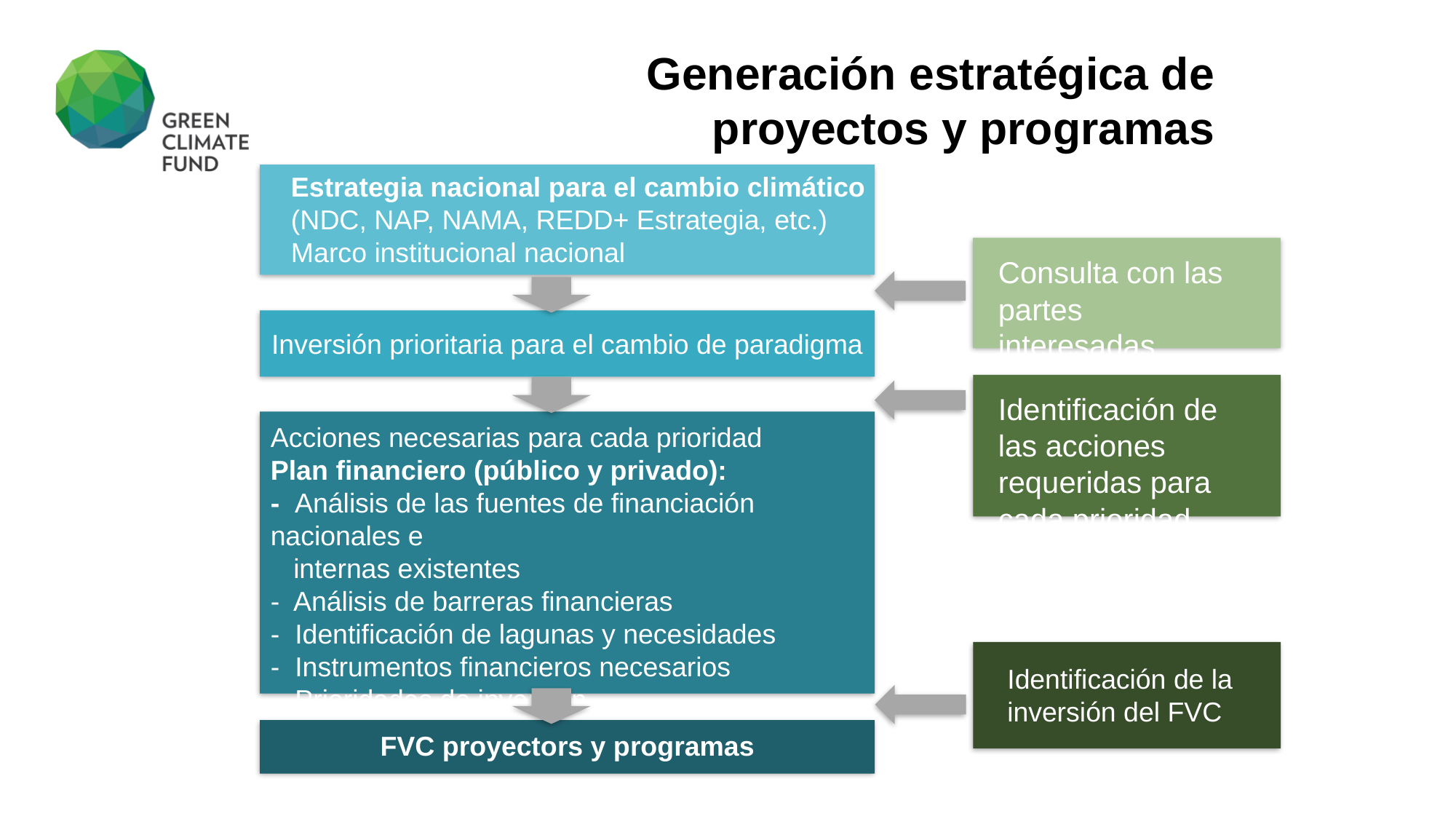

# Generación estratégica de proyectos y programas

Estrategia nacional para el cambio climático
(NDC, NAP, NAMA, REDD+ Estrategia, etc.)
Marco institucional nacional

Consulta con las partes interesadas

Inversión prioritaria para el cambio de paradigma

Identificación de las acciones requeridas para cada prioridad

Acciones necesarias para cada prioridad
Plan financiero (público y privado):
-  Análisis de las fuentes de financiación nacionales e
   internas existentes
-  Análisis de barreras financieras
-  Identificación de lagunas y necesidades
-  Instrumentos financieros necesarios
-  Prioridades de inversión

Identificación de la inversión del FVC

FVC proyectors y programas